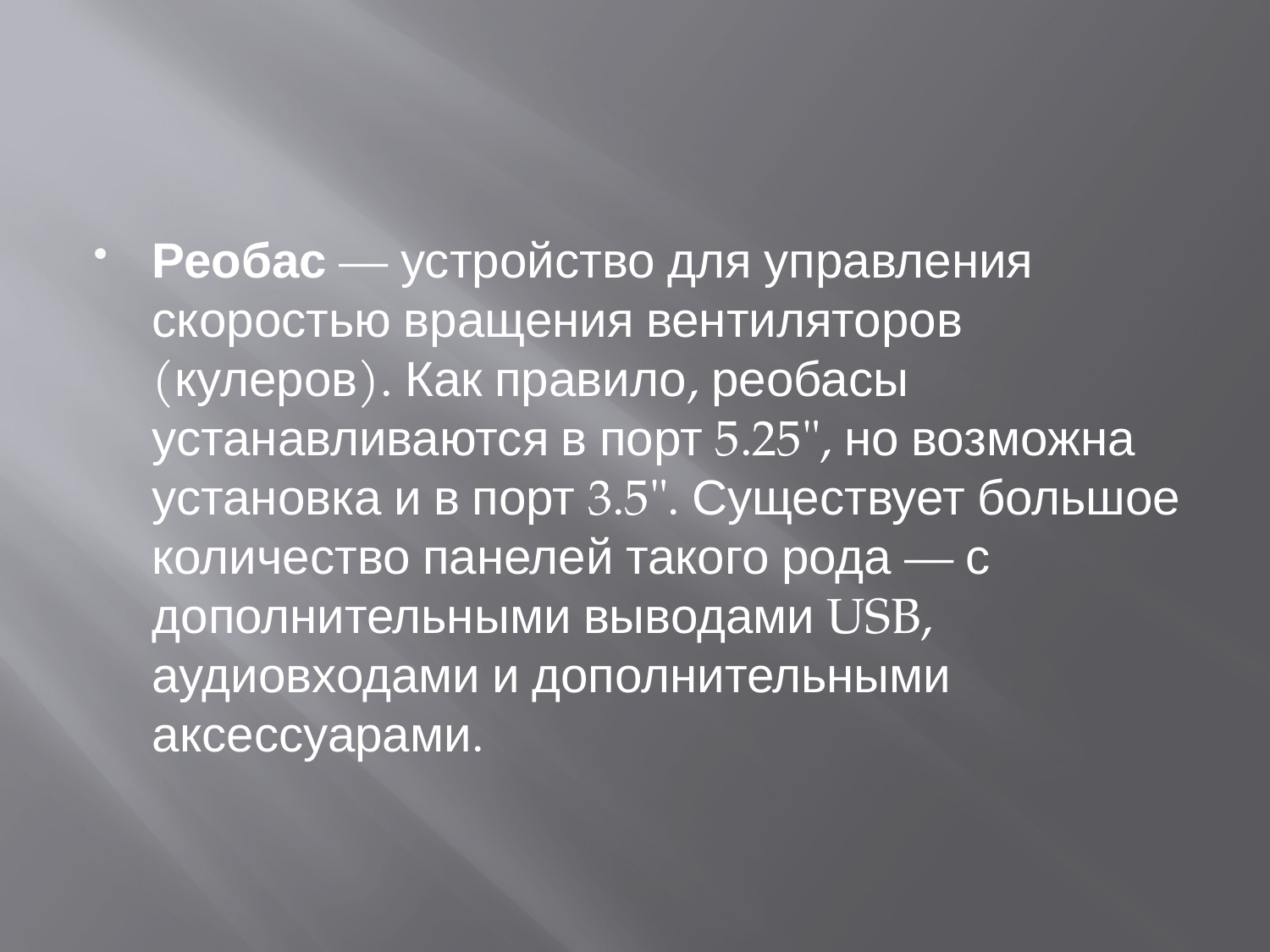

#
Реобас — устройство для управления скоростью вращения вентиляторов (кулеров). Как правило, реобасы устанавливаются в порт 5.25", но возможна установка и в порт 3.5". Существует большое количество панелей такого рода — с дополнительными выводами USB, аудиовходами и дополнительными аксессуарами.